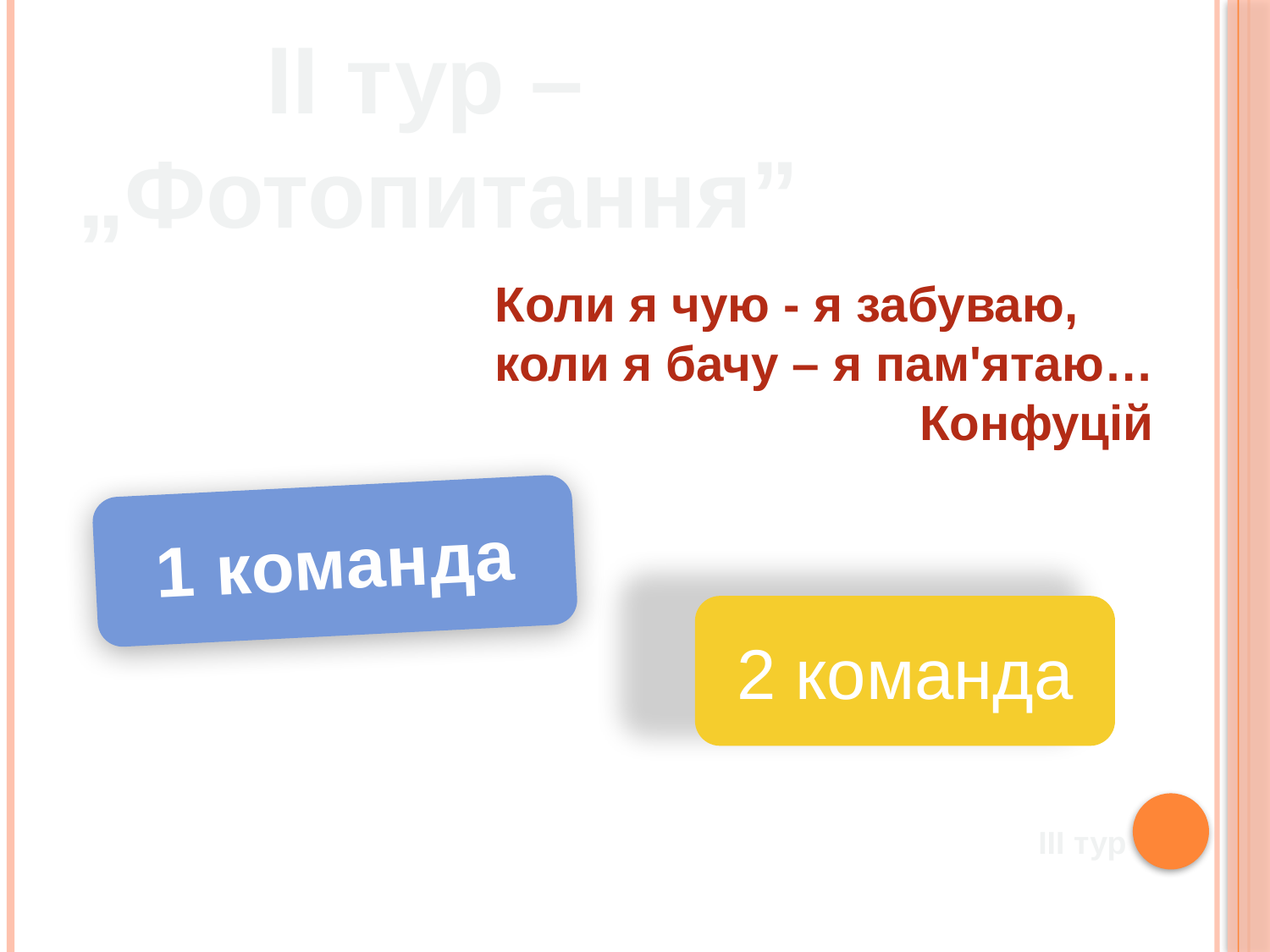

ІІ тур –
 „Фотопитання”
Коли я чую - я забуваю,
коли я бачу – я пам'ятаю…
Конфуцій

1 команда
2 команда
ІІІ тур